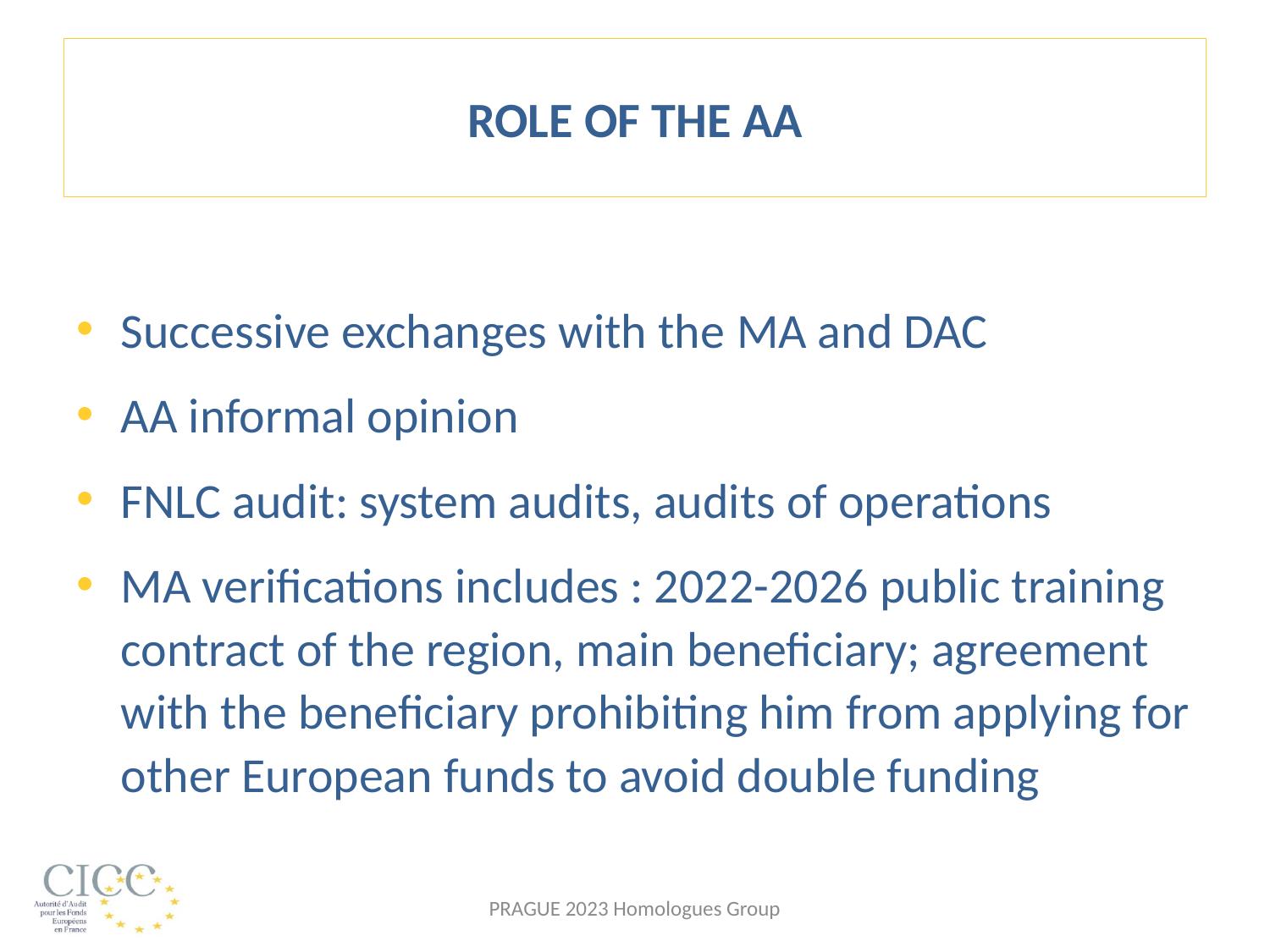

# ROLE OF THE AA

Successive exchanges with the MA and DAC
AA informal opinion
FNLC audit: system audits, audits of operations
MA verifications includes : 2022-2026 public training contract of the region, main beneficiary; agreement with the beneficiary prohibiting him from applying for other European funds to avoid double funding

PRAGUE 2023 Homologues Group